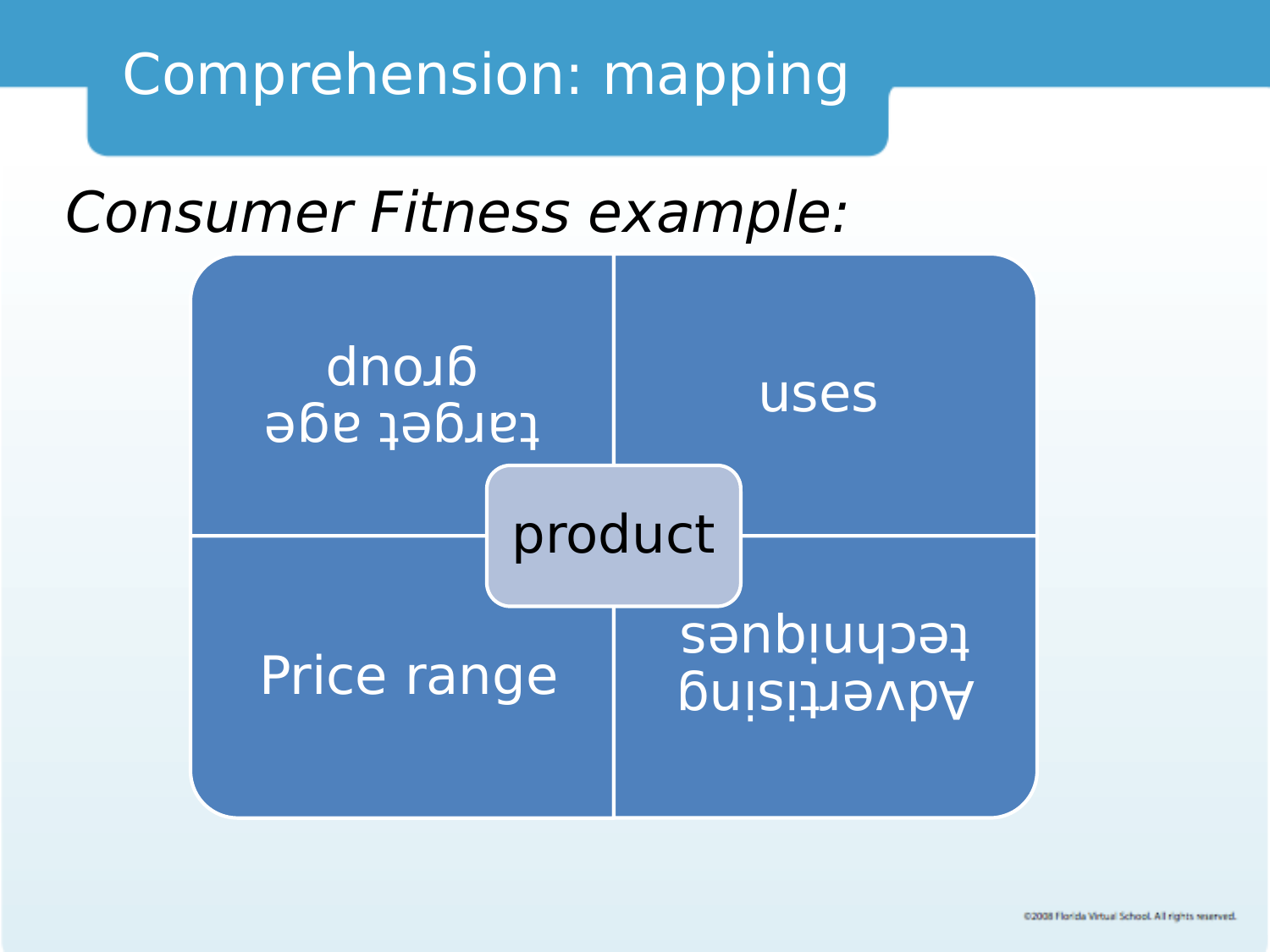

# Comprehension: mapping
Consumer Fitness example:
target age group
uses
Price range
Advertising techniques
product